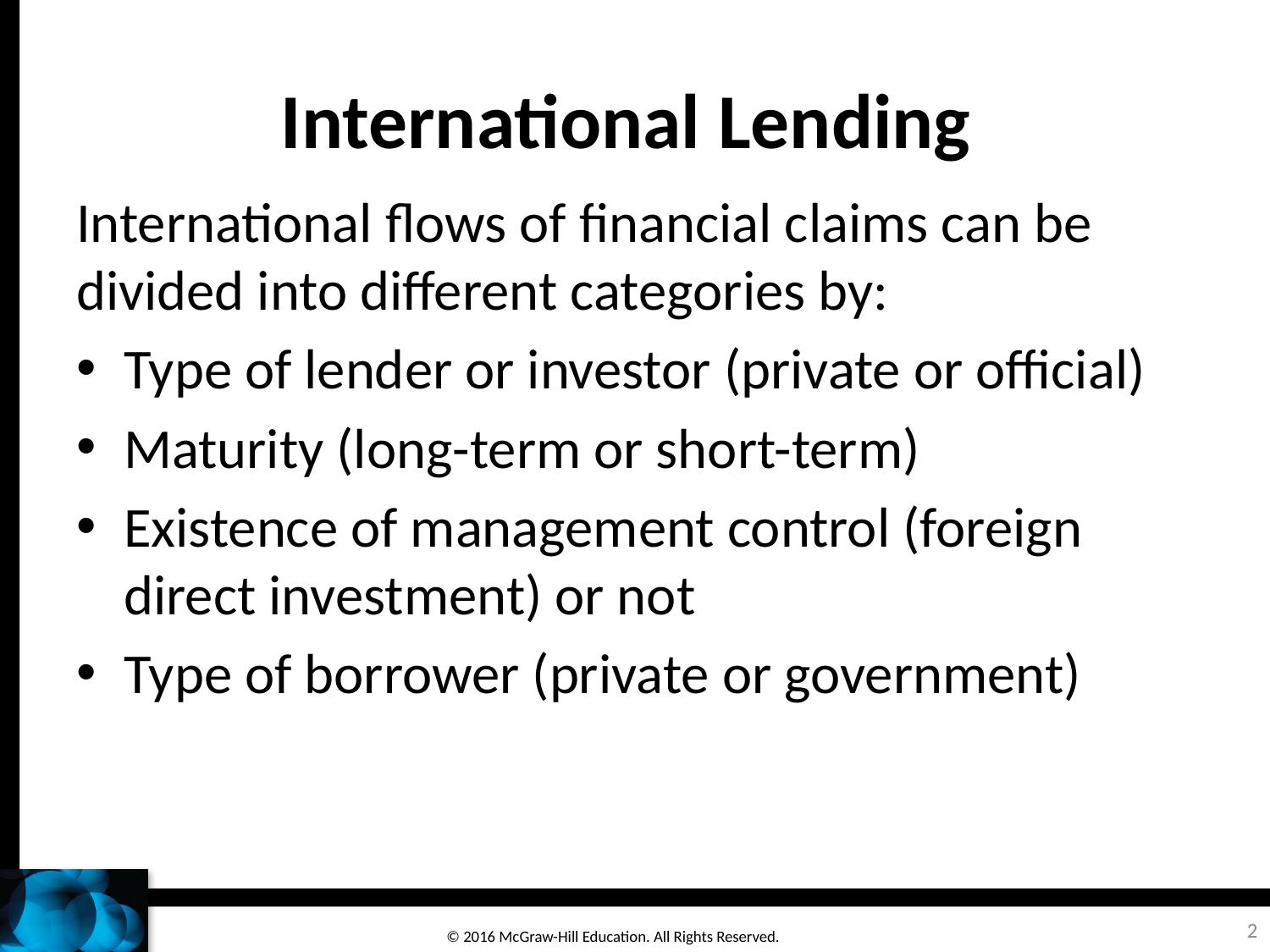

# International Lending
International flows of financial claims can be divided into different categories by:
Type of lender or investor (private or official)
Maturity (long-term or short-term)
Existence of management control (foreign direct investment) or not
Type of borrower (private or government)

2
© 2016 McGraw-Hill Education. All Rights Reserved.